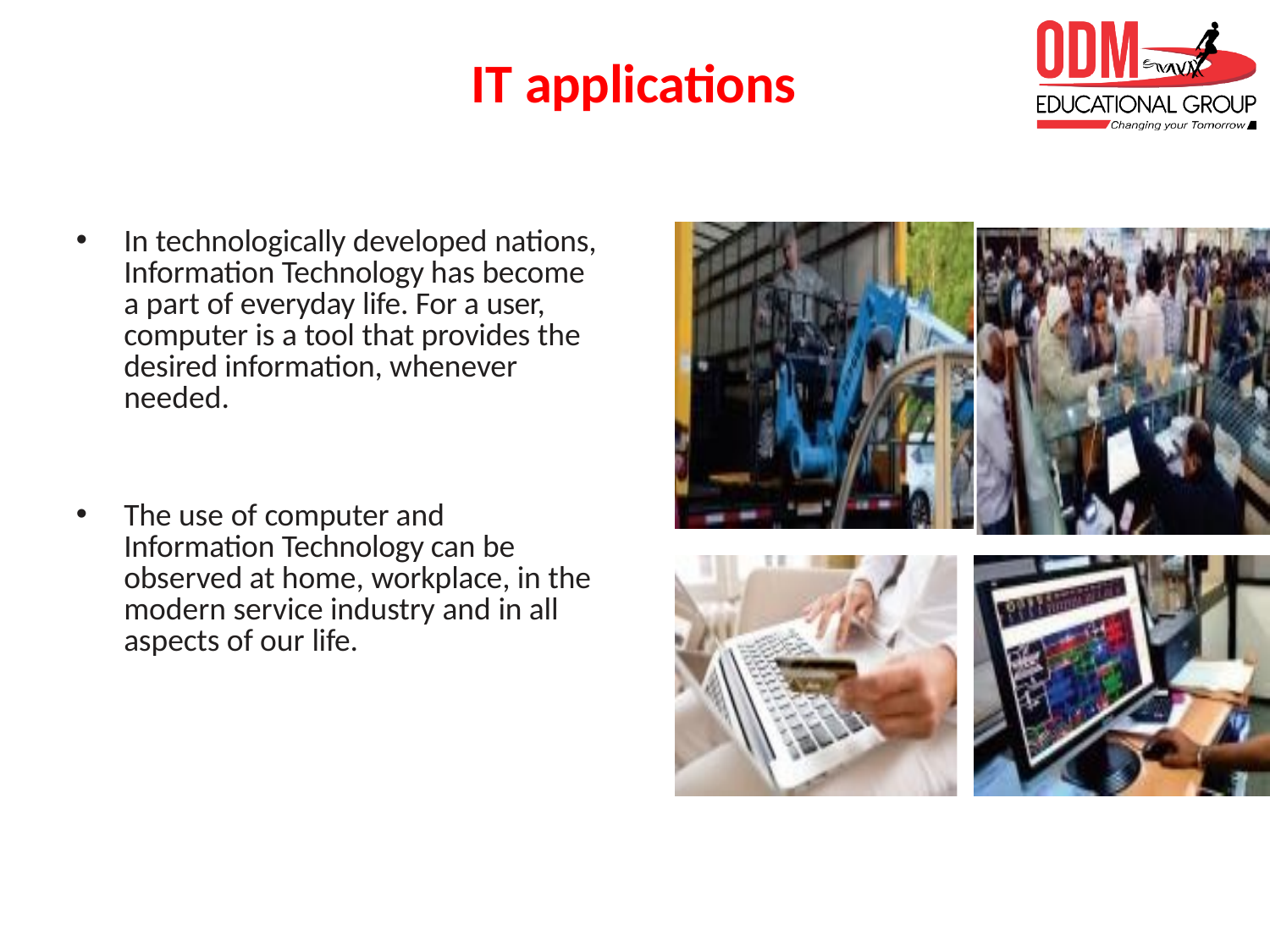

# IT applications
In technologically developed nations,  Information Technology has become  a part of everyday life. For a user,  computer is a tool that provides the  desired information, whenever  needed.

The use of computer and  Information Technology can be  observed at home, workplace, in the  modern service industry and in all  aspects of our life.